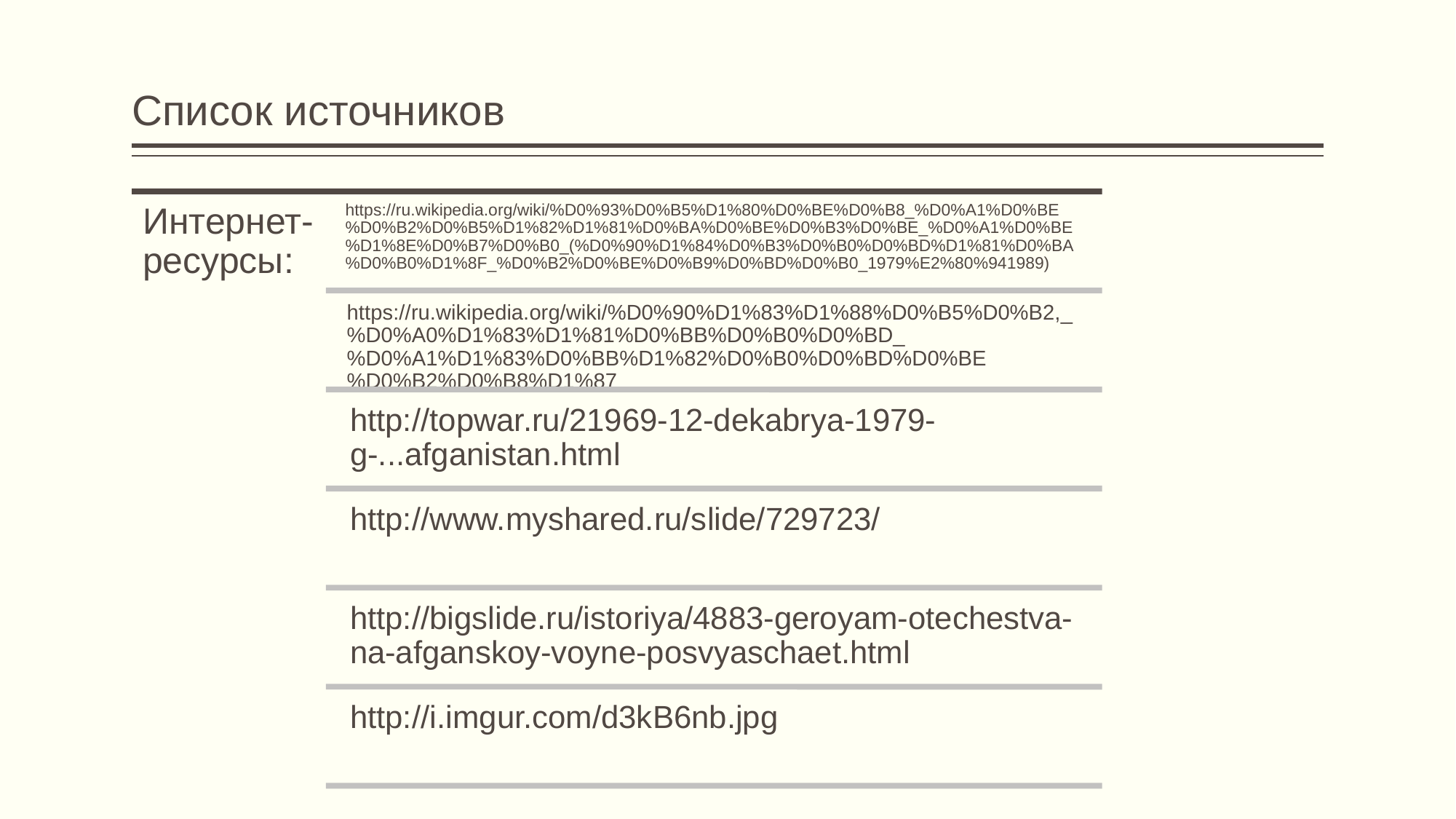

# Список источников
Интернет-ресурсы:
https://ru.wikipedia.org/wiki/%D0%93%D0%B5%D1%80%D0%BE%D0%B8_%D0%A1%D0%BE%D0%B2%D0%B5%D1%82%D1%81%D0%BA%D0%BE%D0%B3%D0%BE_%D0%A1%D0%BE%D1%8E%D0%B7%D0%B0_(%D0%90%D1%84%D0%B3%D0%B0%D0%BD%D1%81%D0%BA%D0%B0%D1%8F_%D0%B2%D0%BE%D0%B9%D0%BD%D0%B0_1979%E2%80%941989)
https://ru.wikipedia.org/wiki/%D0%90%D1%83%D1%88%D0%B5%D0%B2,_%D0%A0%D1%83%D1%81%D0%BB%D0%B0%D0%BD_%D0%A1%D1%83%D0%BB%D1%82%D0%B0%D0%BD%D0%BE%D0%B2%D0%B8%D1%87
http://topwar.ru/21969-12-dekabrya-1979-g-...afganistan.html
http://www.myshared.ru/slide/729723/
http://bigslide.ru/istoriya/4883-geroyam-otechestva-na-afganskoy-voyne-posvyaschaet.html
http://i.imgur.com/d3kB6nb.jpg